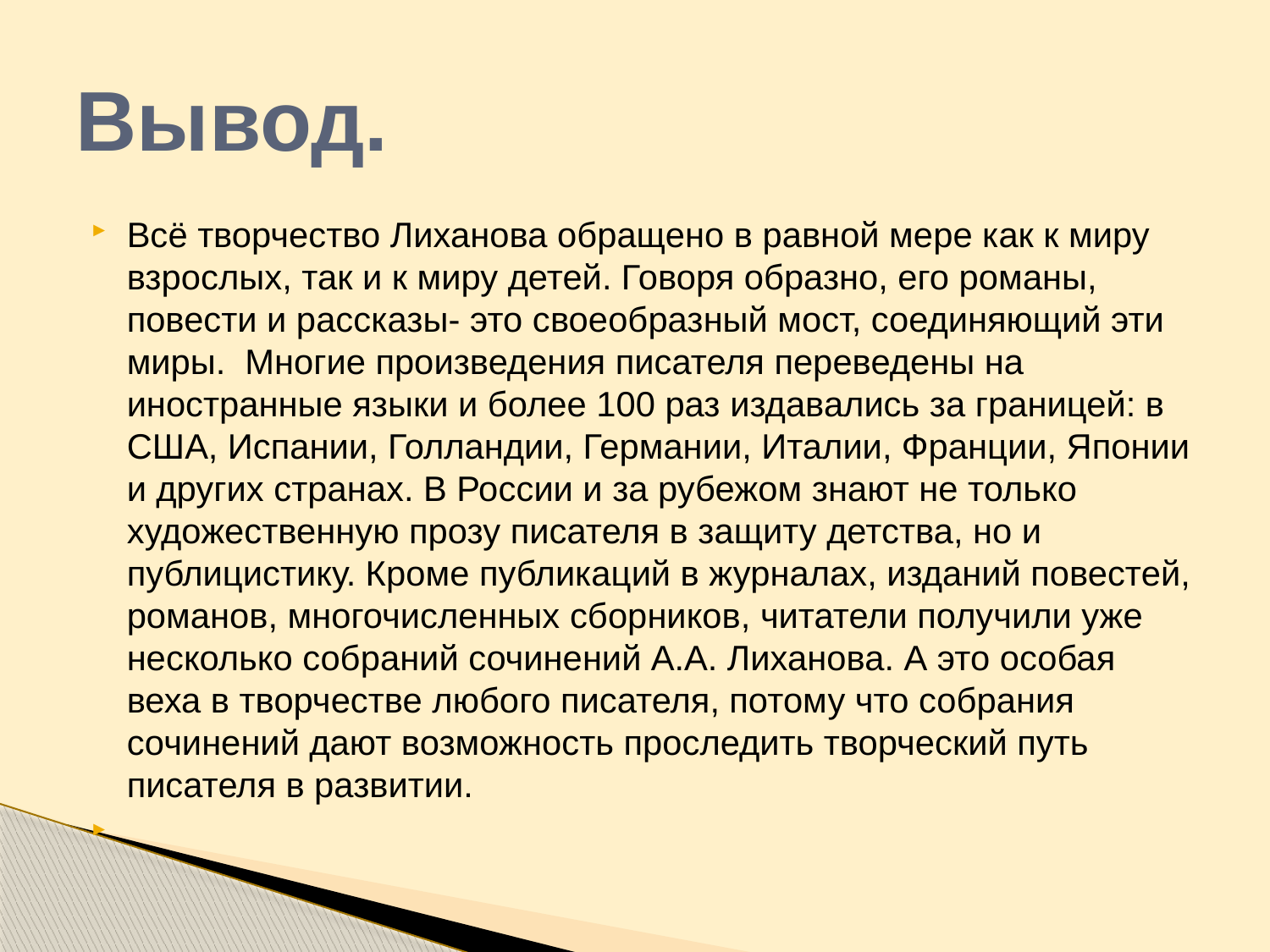

# Вывод.
Всё творчество Лиханова обращено в равной мере как к миру взрослых, так и к миру детей. Говоря образно, его романы, повести и рассказы- это своеобразный мост, соединяющий эти миры.  Многие произведения писателя переведены на иностранные языки и более 100 раз издавались за границей: в США, Испании, Голландии, Германии, Италии, Франции, Японии и других странах. В России и за рубежом знают не только художественную прозу писателя в защиту детства, но и публицистику. Кроме публикаций в журналах, изданий повестей, романов, многочисленных сборников, читатели получили уже несколько собраний сочинений А.А. Лиханова. А это особая веха в творчестве любого писателя, потому что собрания сочинений дают возможность проследить творческий путь писателя в развитии.